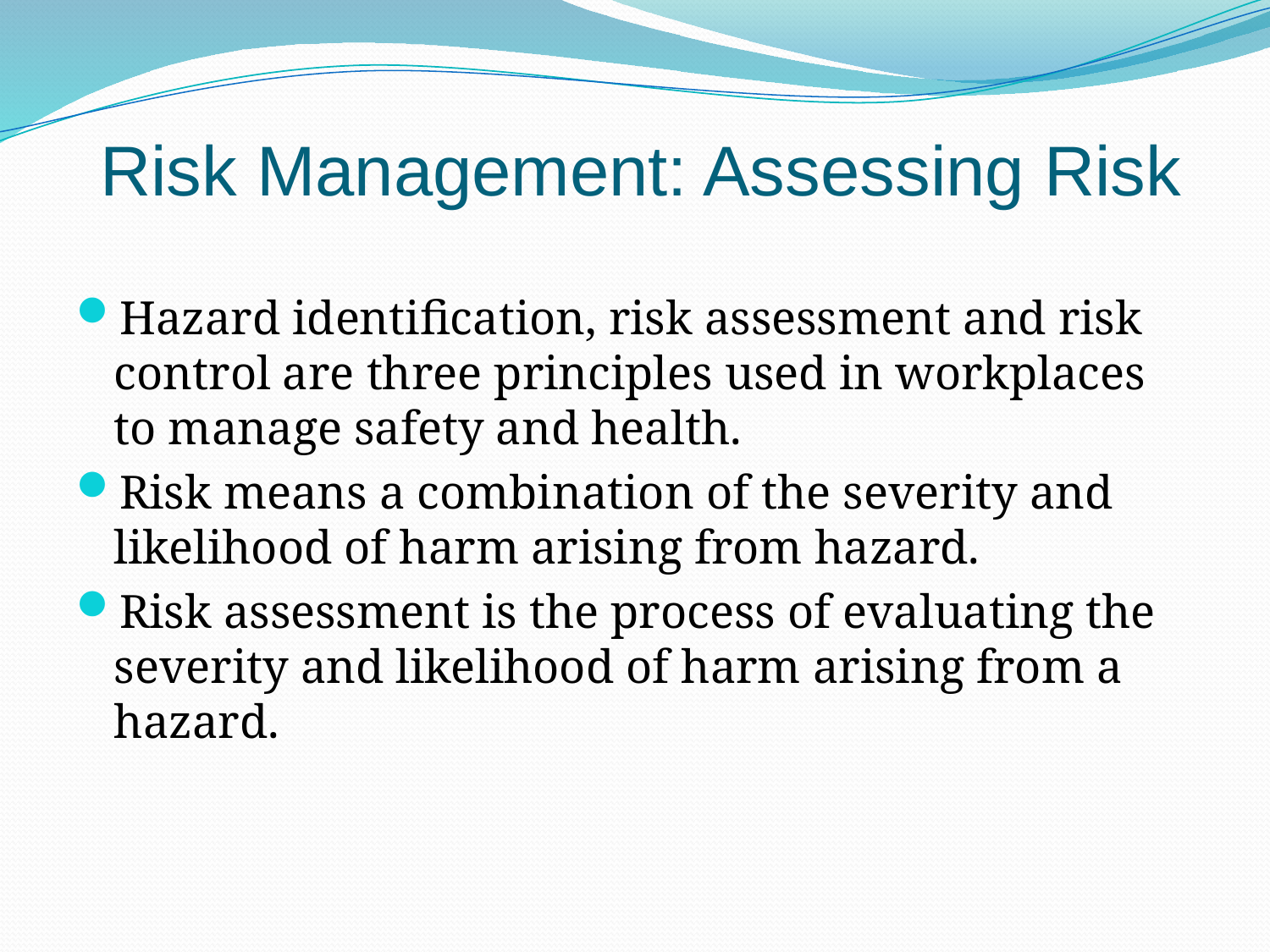

# Risk Management: Assessing Risk

Hazard identification, risk assessment and risk control are three principles used in workplaces to manage safety and health.
Risk means a combination of the severity and likelihood of harm arising from hazard.
Risk assessment is the process of evaluating the severity and likelihood of harm arising from a hazard.